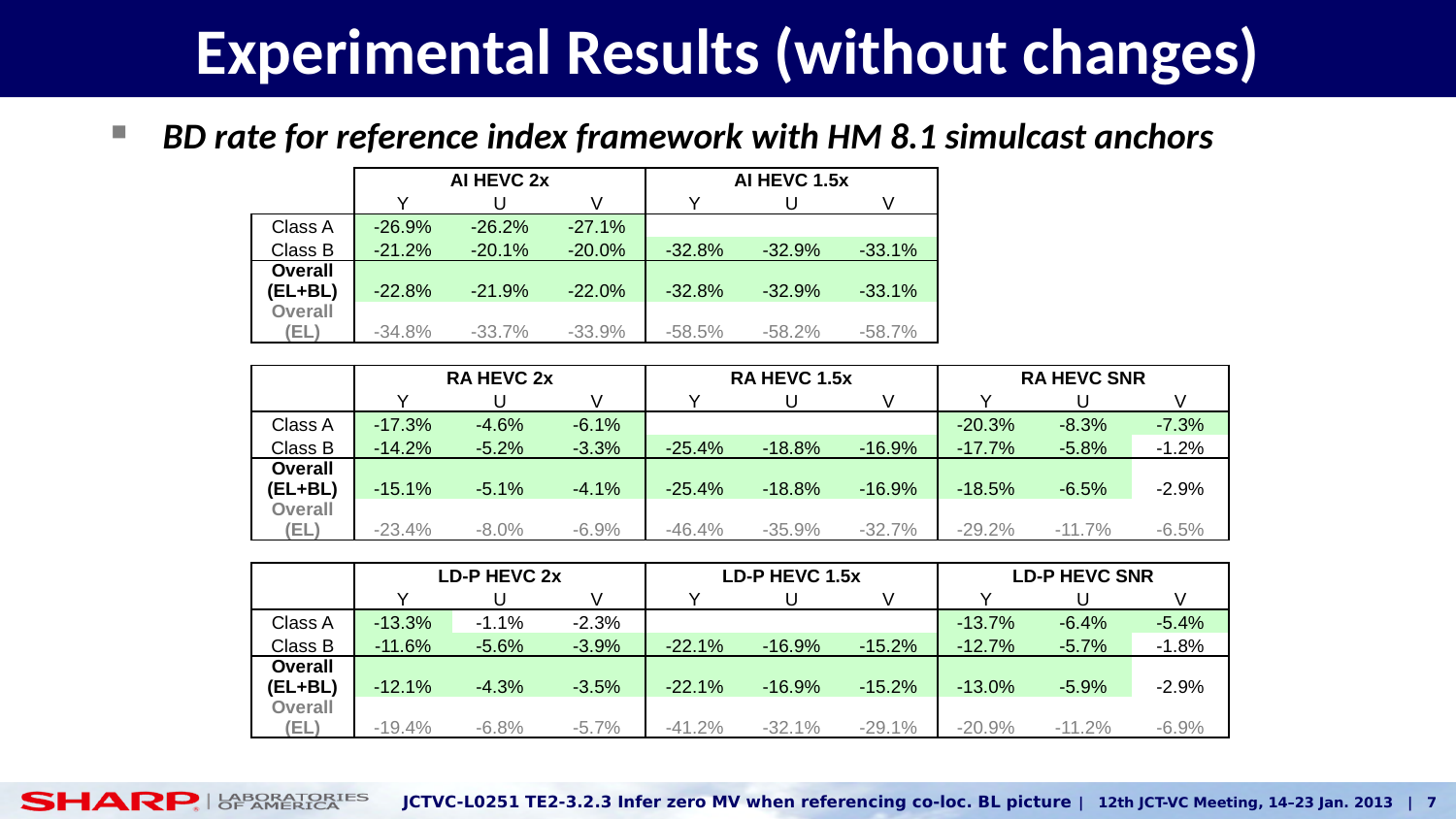

# Experimental Results (without changes)
BD rate for reference index framework with HM 8.1 simulcast anchors
|  | AI HEVC 2x |  |  | AI HEVC 1.5x |  |  |  |  |  |
| --- | --- | --- | --- | --- | --- | --- | --- | --- | --- |
|  | Y | U | V | Y | U | V |  |  |  |
| Class A | -26.9% | -26.2% | -27.1% |  |  |  |  |  |  |
| Class B | -21.2% | -20.1% | -20.0% | -32.8% | -32.9% | -33.1% |  |  |  |
| Overall (EL+BL) | -22.8% | -21.9% | -22.0% | -32.8% | -32.9% | -33.1% |  |  |  |
| Overall (EL) | -34.8% | -33.7% | -33.9% | -58.5% | -58.2% | -58.7% |  |  |  |
|  |  |  |  |  |  |  |  |  |  |
|  | RA HEVC 2x |  |  | RA HEVC 1.5x |  |  | RA HEVC SNR |  |  |
|  | Y | U | V | Y | U | V | Y | U | V |
| Class A | -17.3% | -4.6% | -6.1% |  |  |  | -20.3% | -8.3% | -7.3% |
| Class B | -14.2% | -5.2% | -3.3% | -25.4% | -18.8% | -16.9% | -17.7% | -5.8% | -1.2% |
| Overall (EL+BL) | -15.1% | -5.1% | -4.1% | -25.4% | -18.8% | -16.9% | -18.5% | -6.5% | -2.9% |
| Overall (EL) | -23.4% | -8.0% | -6.9% | -46.4% | -35.9% | -32.7% | -29.2% | -11.7% | -6.5% |
|  |  |  |  |  |  |  |  |  |  |
|  | LD-P HEVC 2x |  |  | LD-P HEVC 1.5x |  |  | LD-P HEVC SNR |  |  |
|  | Y | U | V | Y | U | V | Y | U | V |
| Class A | -13.3% | -1.1% | -2.3% |  |  |  | -13.7% | -6.4% | -5.4% |
| Class B | -11.6% | -5.6% | -3.9% | -22.1% | -16.9% | -15.2% | -12.7% | -5.7% | -1.8% |
| Overall (EL+BL) | -12.1% | -4.3% | -3.5% | -22.1% | -16.9% | -15.2% | -13.0% | -5.9% | -2.9% |
| Overall (EL) | -19.4% | -6.8% | -5.7% | -41.2% | -32.1% | -29.1% | -20.9% | -11.2% | -6.9% |